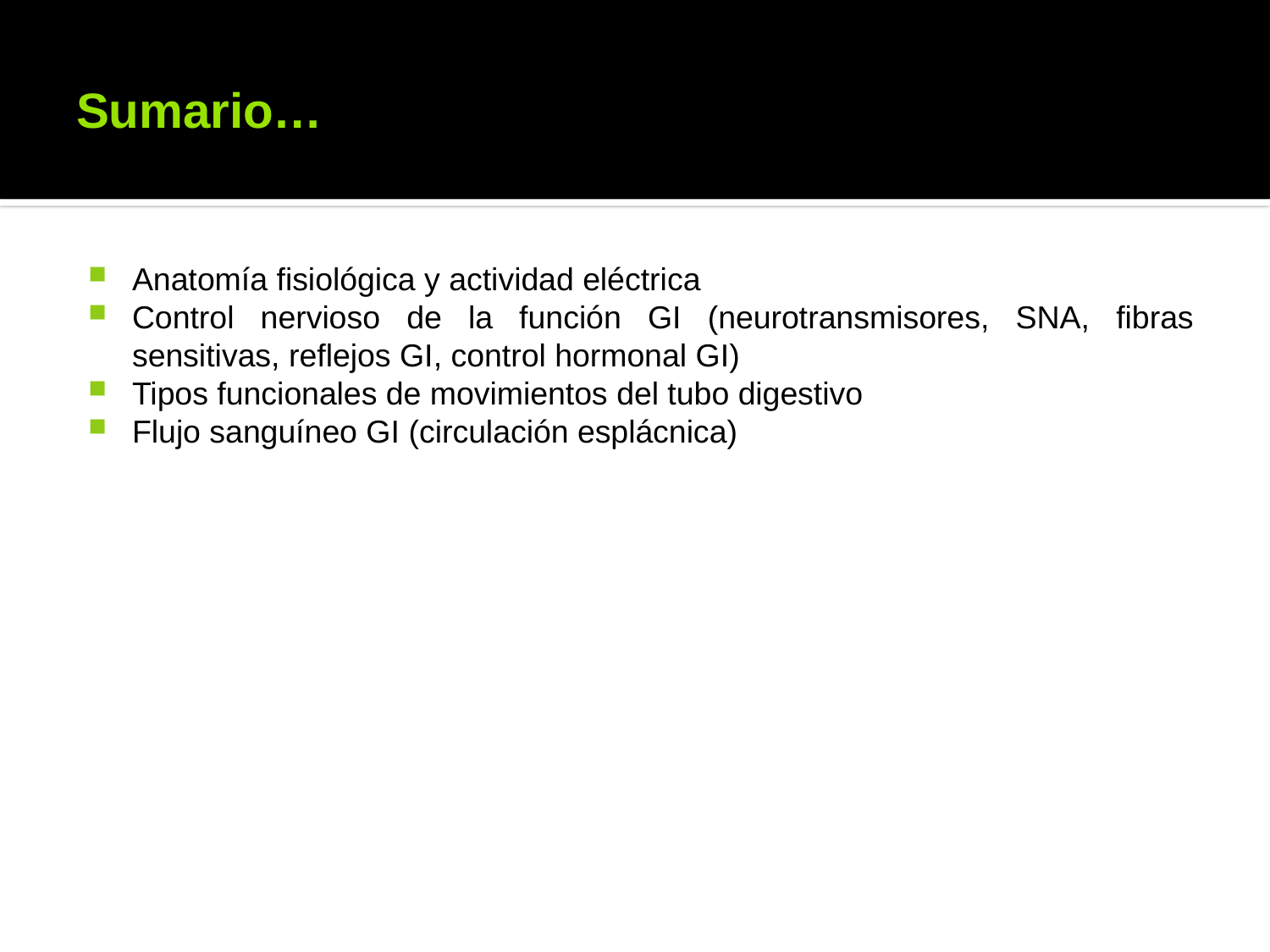

# Sumario…
Anatomía fisiológica y actividad eléctrica
Control nervioso de la función GI (neurotransmisores, SNA, fibras sensitivas, reflejos GI, control hormonal GI)
Tipos funcionales de movimientos del tubo digestivo
Flujo sanguíneo GI (circulación esplácnica)